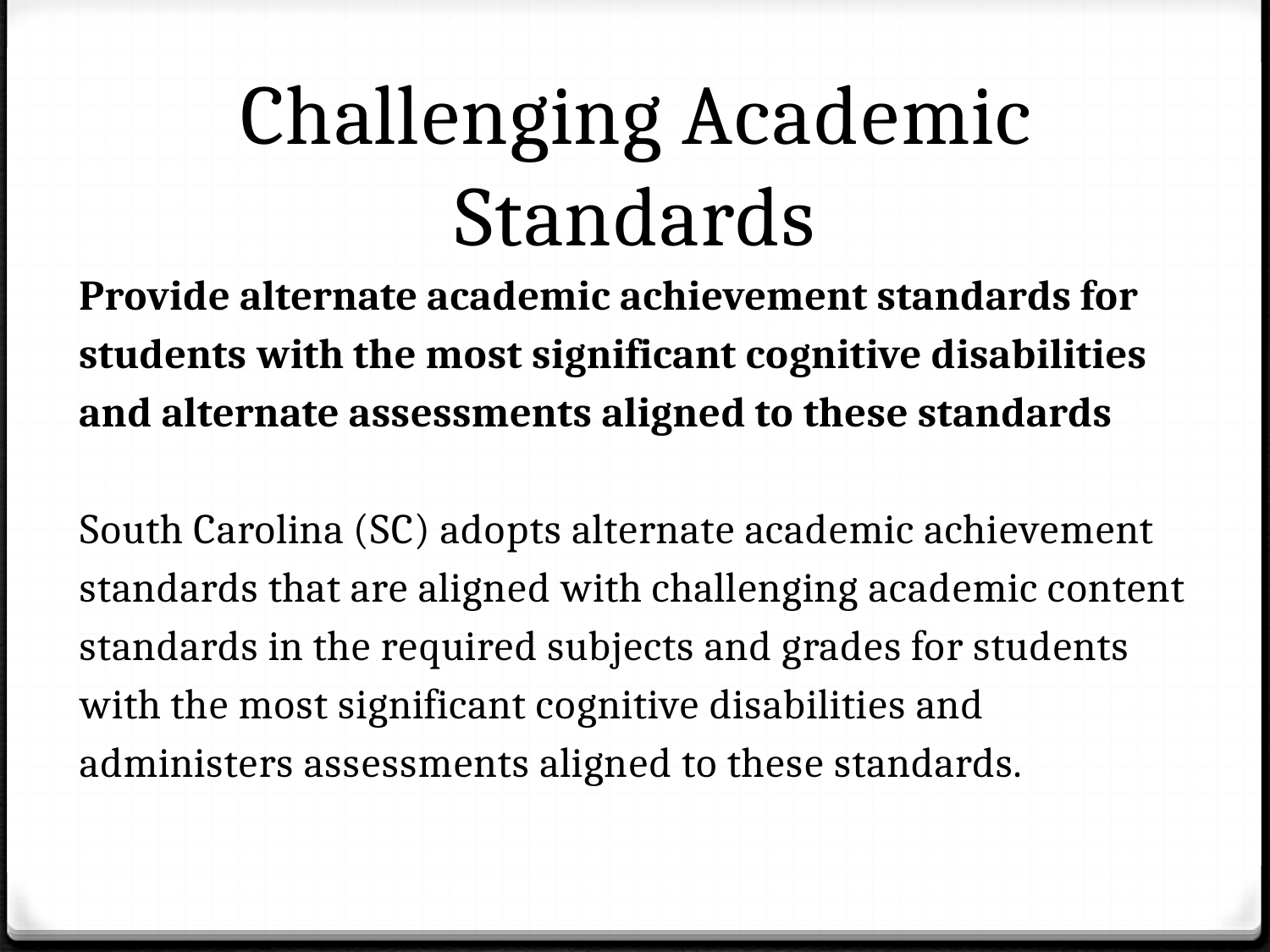

# Challenging Academic Standards
Provide alternate academic achievement standards for students with the most significant cognitive disabilities and alternate assessments aligned to these standards

South Carolina (SC) adopts alternate academic achievement standards that are aligned with challenging academic content standards in the required subjects and grades for students with the most significant cognitive disabilities and administers assessments aligned to these standards.